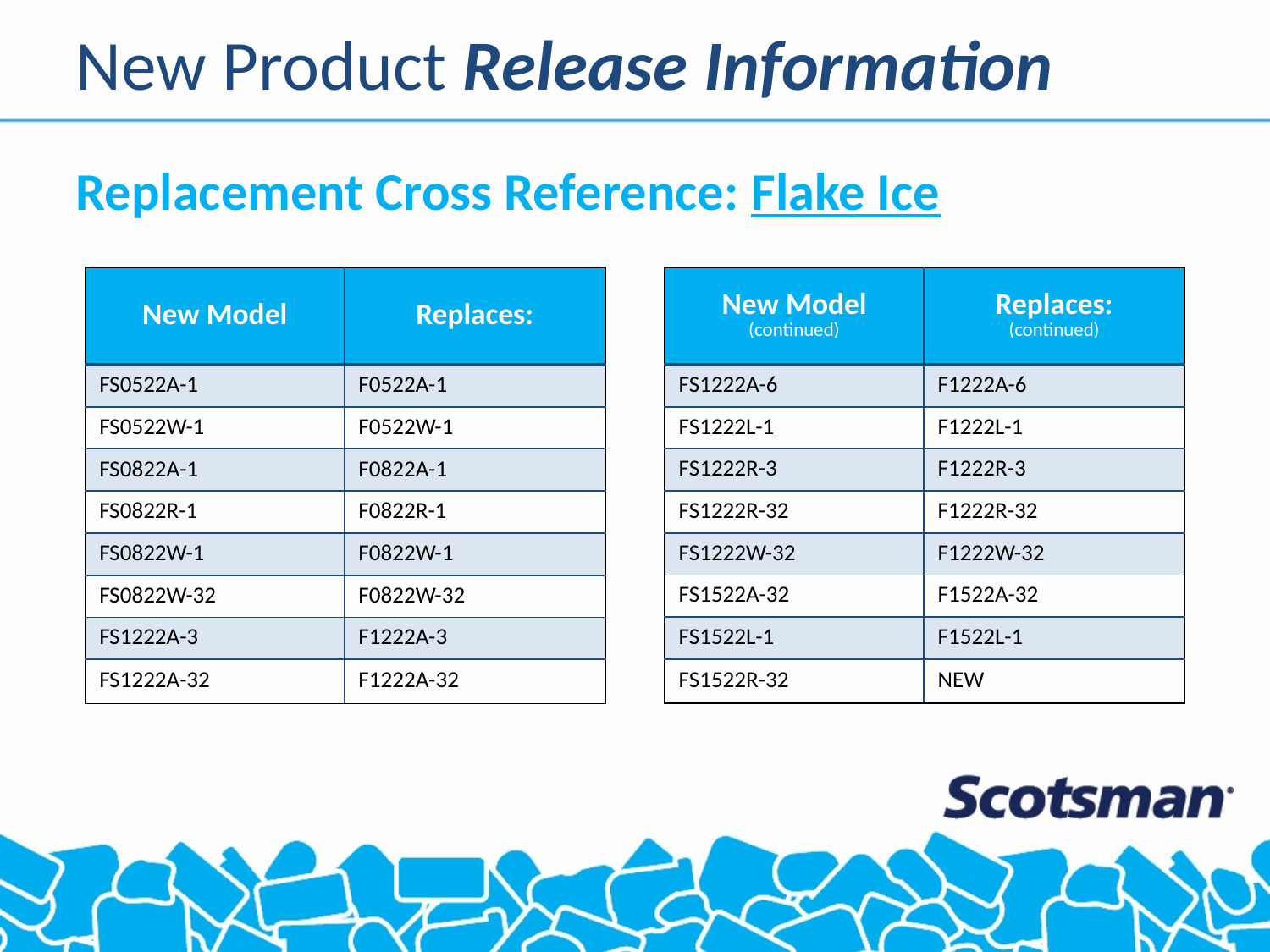

New Product Release Information

Replacement Cross Reference: Flake Ice
| New Model (continued) | Replaces: (continued) |
| --- | --- |
| FS1222A-6 | F1222A-6 |
| FS1222L-1 | F1222L-1 |
| FS1222R-3 | F1222R-3 |
| FS1222R-32 | F1222R-32 |
| FS1222W-32 | F1222W-32 |
| FS1522A-32 | F1522A-32 |
| FS1522L-1 | F1522L-1 |
| FS1522R-32 | NEW |
| New Model | Replaces: |
| --- | --- |
| FS0522A-1 | F0522A-1 |
| FS0522W-1 | F0522W-1 |
| FS0822A-1 | F0822A-1 |
| FS0822R-1 | F0822R-1 |
| FS0822W-1 | F0822W-1 |
| FS0822W-32 | F0822W-32 |
| FS1222A-3 | F1222A-3 |
| FS1222A-32 | F1222A-32 |